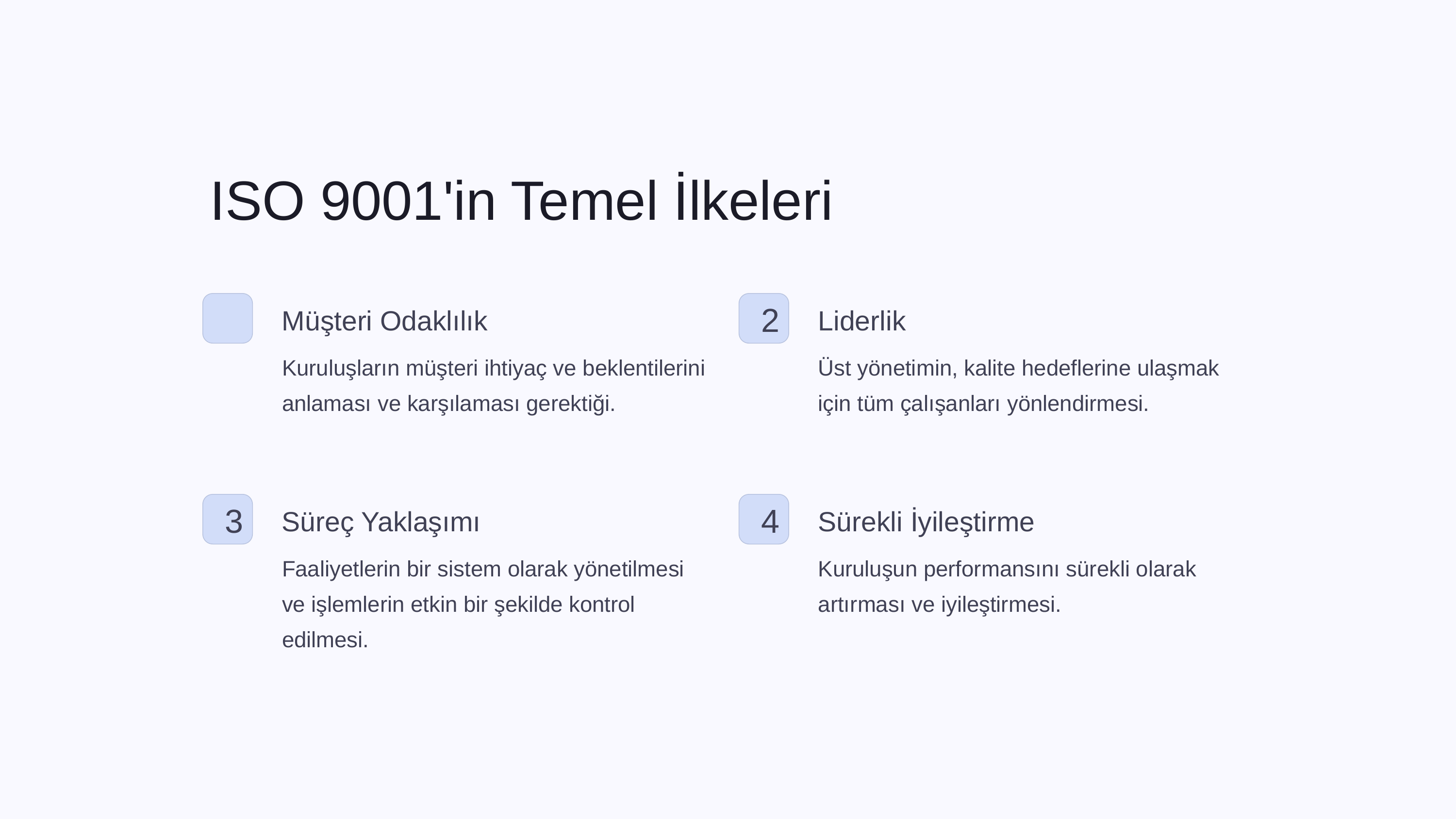

ISO 9001'in Temel İlkeleri

2
Müşteri Odaklılık
Liderlik
Kuruluşların müşteri ihtiyaç ve beklentilerini anlaması ve karşılaması gerektiği.
Üst yönetimin, kalite hedeflerine ulaşmak için tüm çalışanları yönlendirmesi.

3
4
Süreç Yaklaşımı
Sürekli İyileştirme
Faaliyetlerin bir sistem olarak yönetilmesi ve işlemlerin etkin bir şekilde kontrol edilmesi.
Kuruluşun performansını sürekli olarak artırması ve iyileştirmesi.